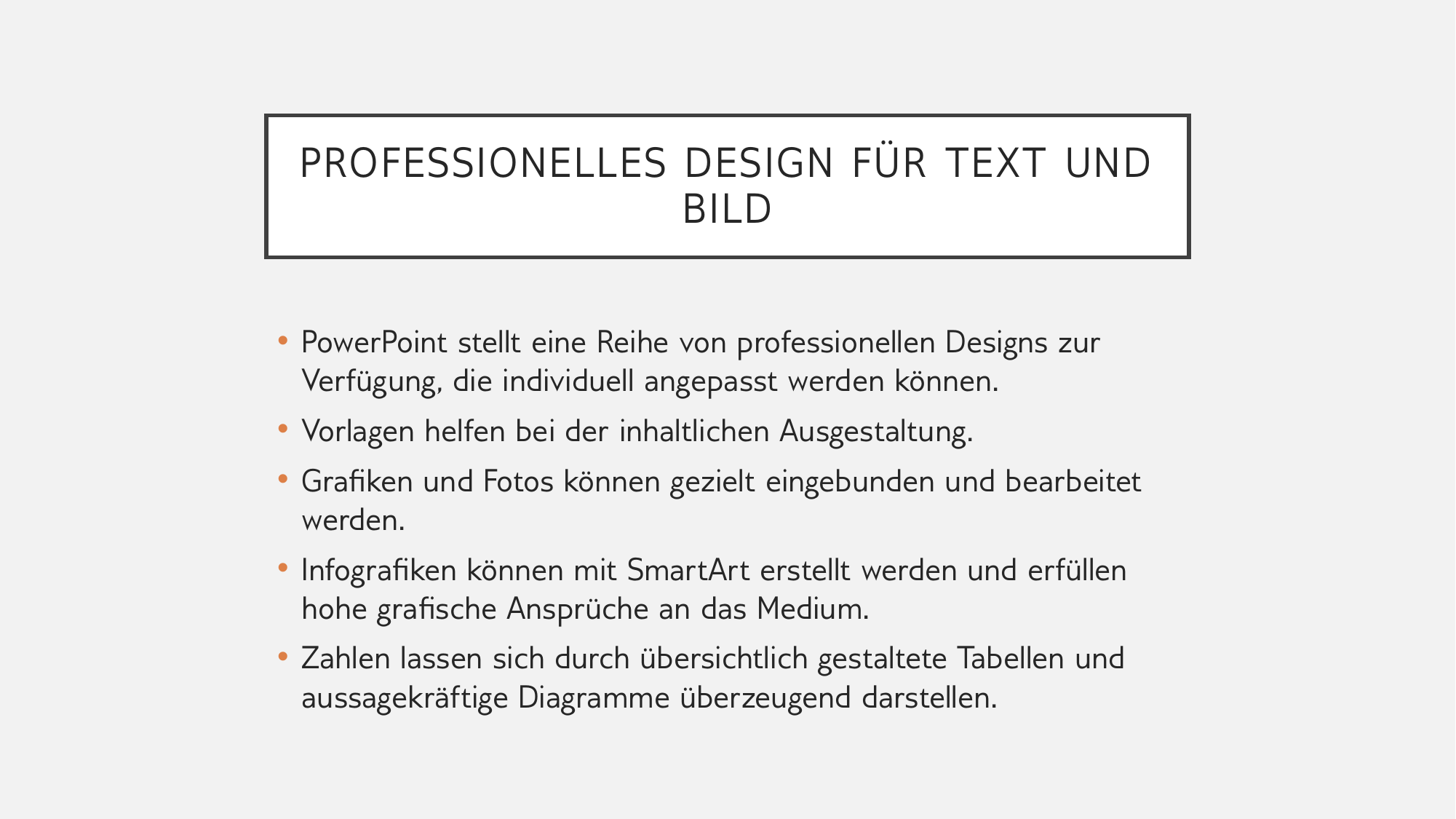

# Professionelles Design für Text und Bild
PowerPoint stellt eine Reihe von professionellen Designs zur Verfügung, die individuell angepasst werden können.
Vorlagen helfen bei der inhaltlichen Ausgestaltung.
Grafiken und Fotos können gezielt eingebunden und bearbeitet werden.
Infografiken können mit SmartArt erstellt werden und erfüllen hohe grafische Ansprüche an das Medium.
Zahlen lassen sich durch übersichtlich gestaltete Tabellen und aussagekräftige Diagramme überzeugend darstellen.